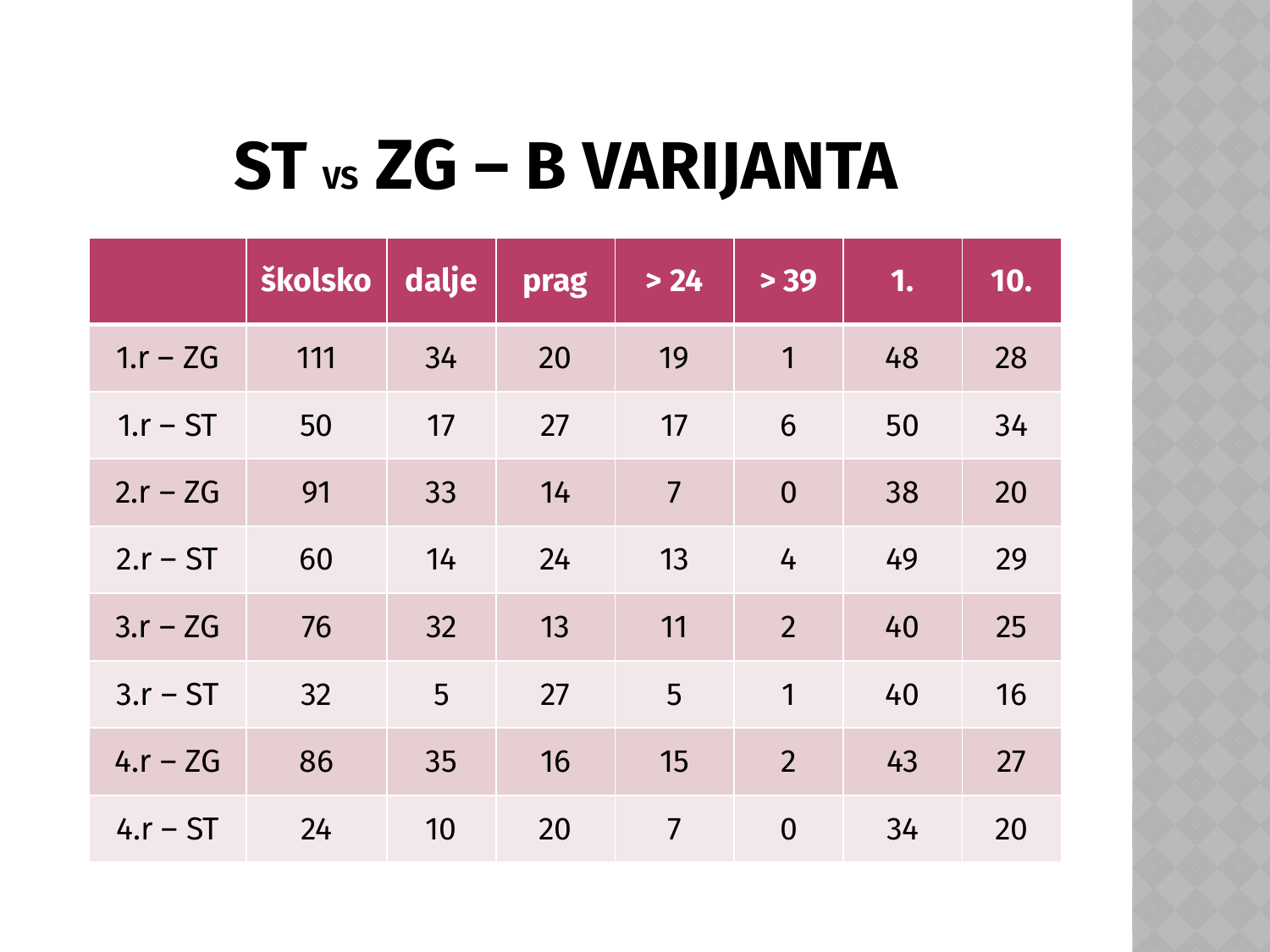

# ST vs ZG – B varijanta
|  | školsko | dalje | prag | > 24 | > 39 | 1. | 10. |
| --- | --- | --- | --- | --- | --- | --- | --- |
| 1.r – ZG | 111 | 34 | 20 | 19 | 1 | 48 | 28 |
| 1.r – ST | 50 | 17 | 27 | 17 | 6 | 50 | 34 |
| 2.r – ZG | 91 | 33 | 14 | 7 | 0 | 38 | 20 |
| 2.r – ST | 60 | 14 | 24 | 13 | 4 | 49 | 29 |
| 3.r – ZG | 76 | 32 | 13 | 11 | 2 | 40 | 25 |
| 3.r – ST | 32 | 5 | 27 | 5 | 1 | 40 | 16 |
| 4.r – ZG | 86 | 35 | 16 | 15 | 2 | 43 | 27 |
| 4.r – ST | 24 | 10 | 20 | 7 | 0 | 34 | 20 |